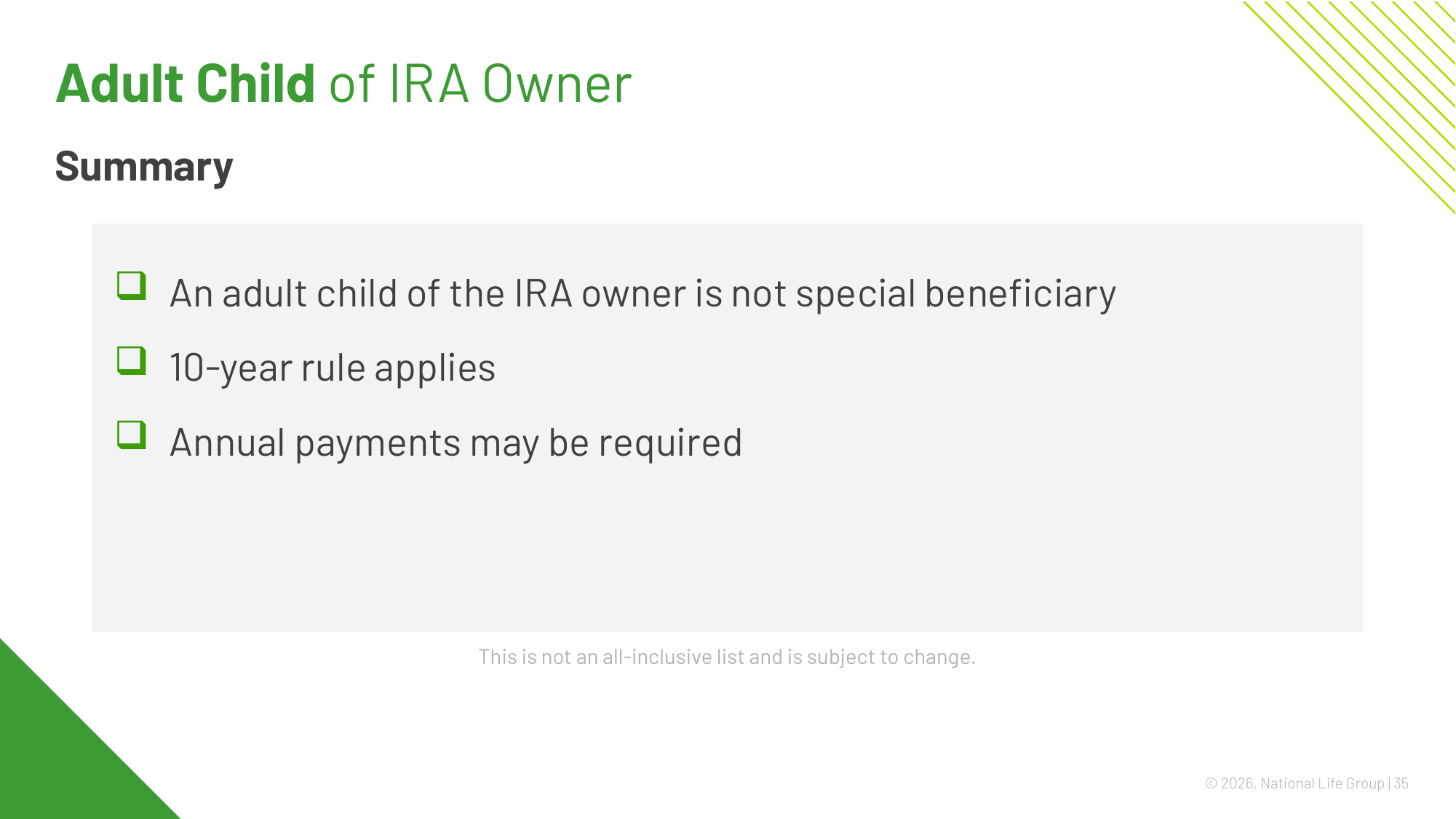

# Adult Child of IRA Owner
Summary
An adult child of the IRA owner is not special beneficiary
10-year rule applies
Annual payments may be required
This is not an all-inclusive list and is subject to change.
© 2026, National Life Group | 35